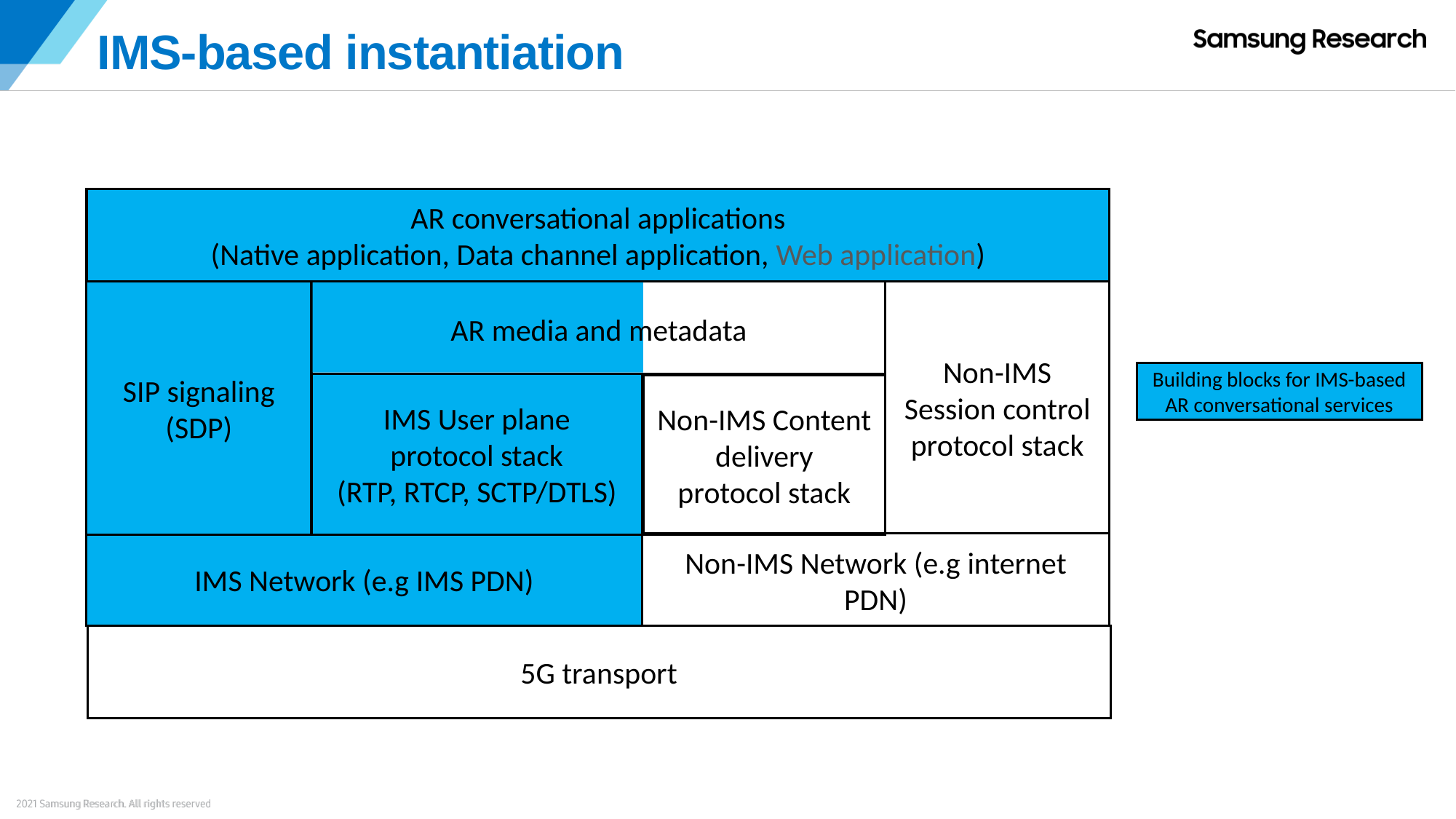

# IMS-based instantiation
AR conversational applications
(Native application, Data channel application, Web application)
SIP signaling (SDP)

Non-IMS Session control
protocol stack

AR media and metadata
Building blocks for IMS-based AR conversational services
IMS User plane
protocol stack
(RTP, RTCP, SCTP/DTLS)
Non-IMS Content delivery
protocol stack
IMS Network (e.g IMS PDN)
Non-IMS Network (e.g internet PDN)
5G transport